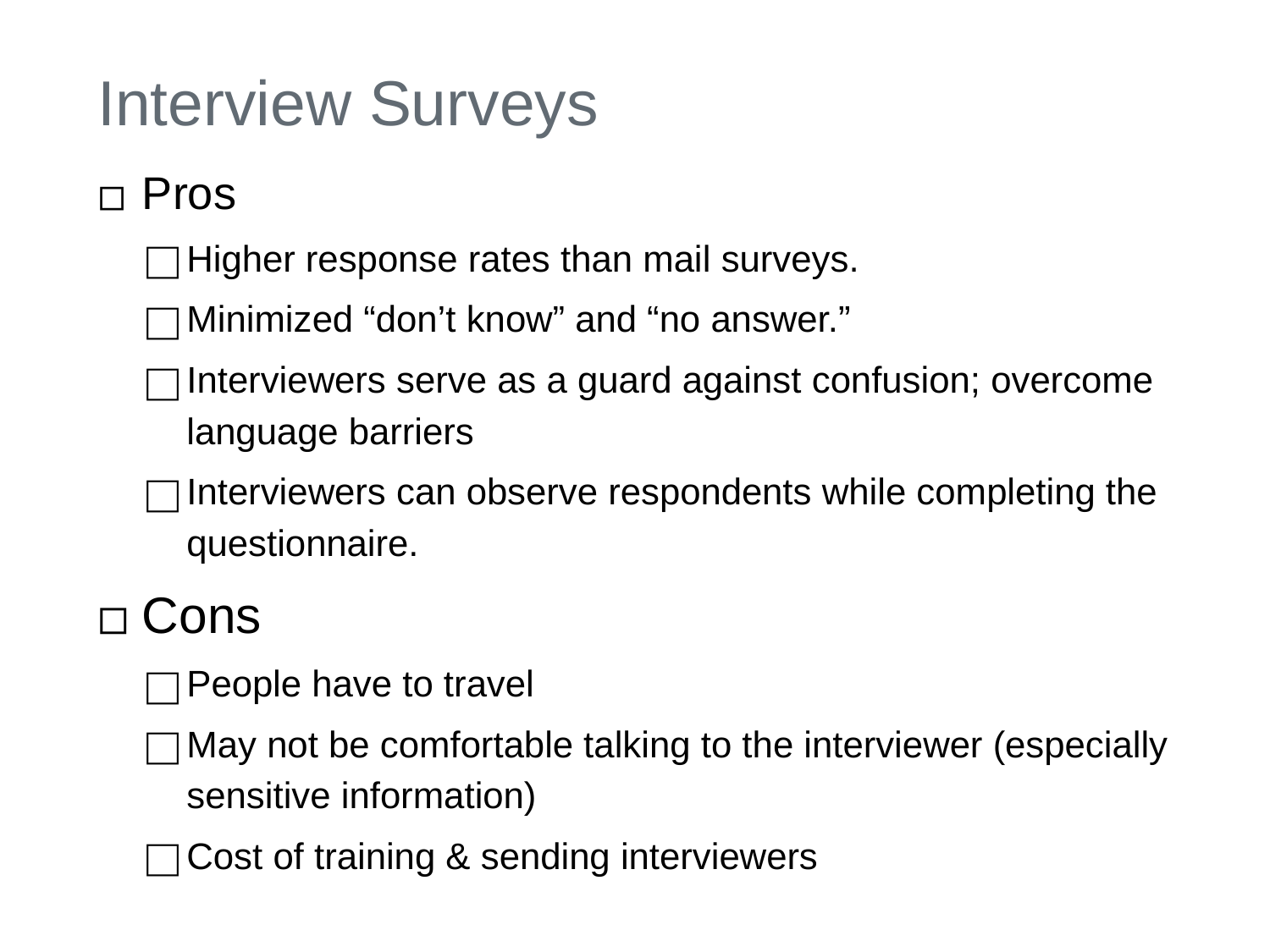

# Interview Surveys
Pros
Higher response rates than mail surveys.
Minimized “don’t know” and “no answer.”
Interviewers serve as a guard against confusion; overcome language barriers
Interviewers can observe respondents while completing the questionnaire.
Cons
People have to travel
May not be comfortable talking to the interviewer (especially sensitive information)
Cost of training & sending interviewers